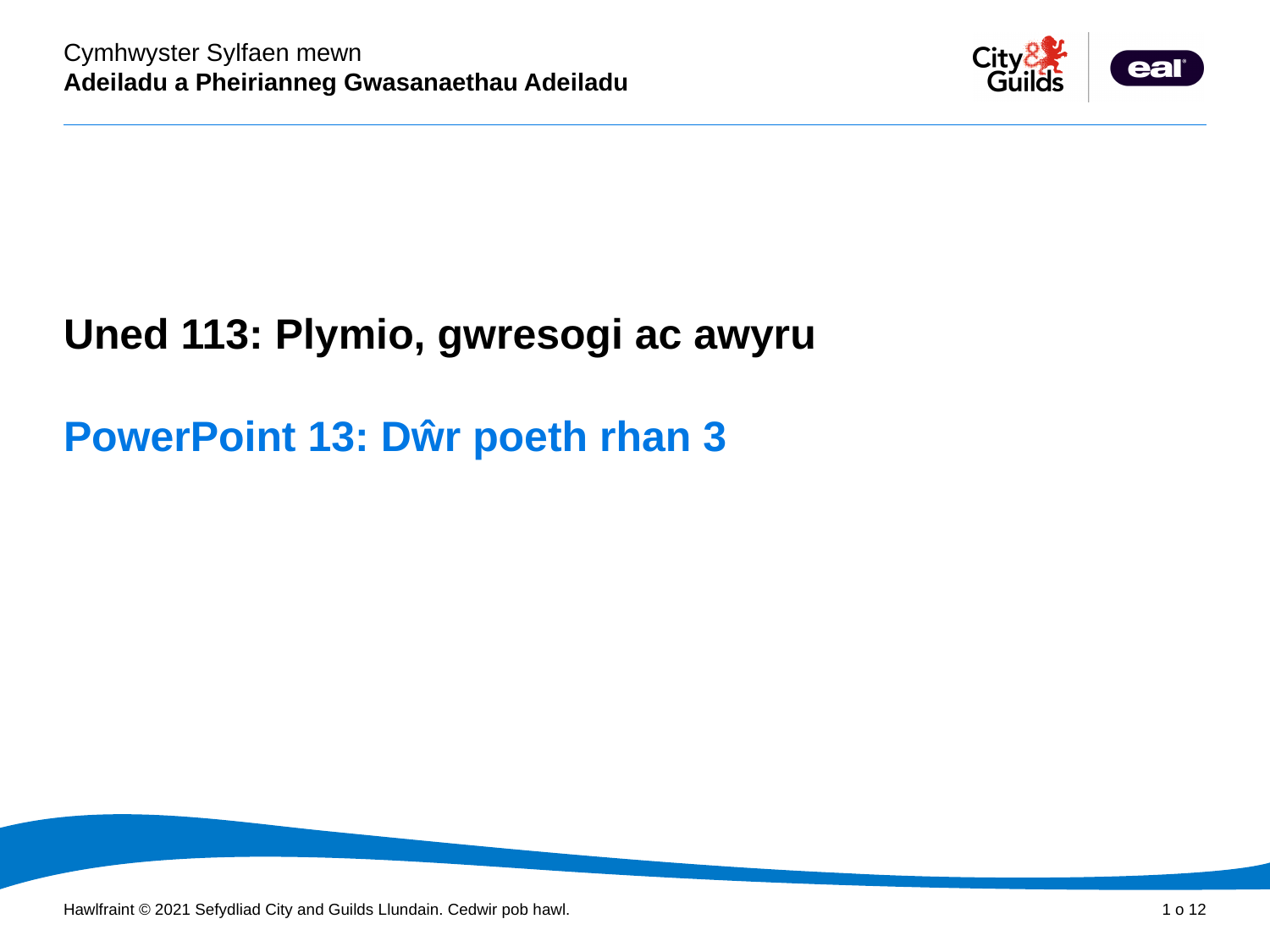

Cyflwyniad PowerPoint
Uned 113: Plymio, gwresogi ac awyru
# PowerPoint 13: Dŵr poeth rhan 3